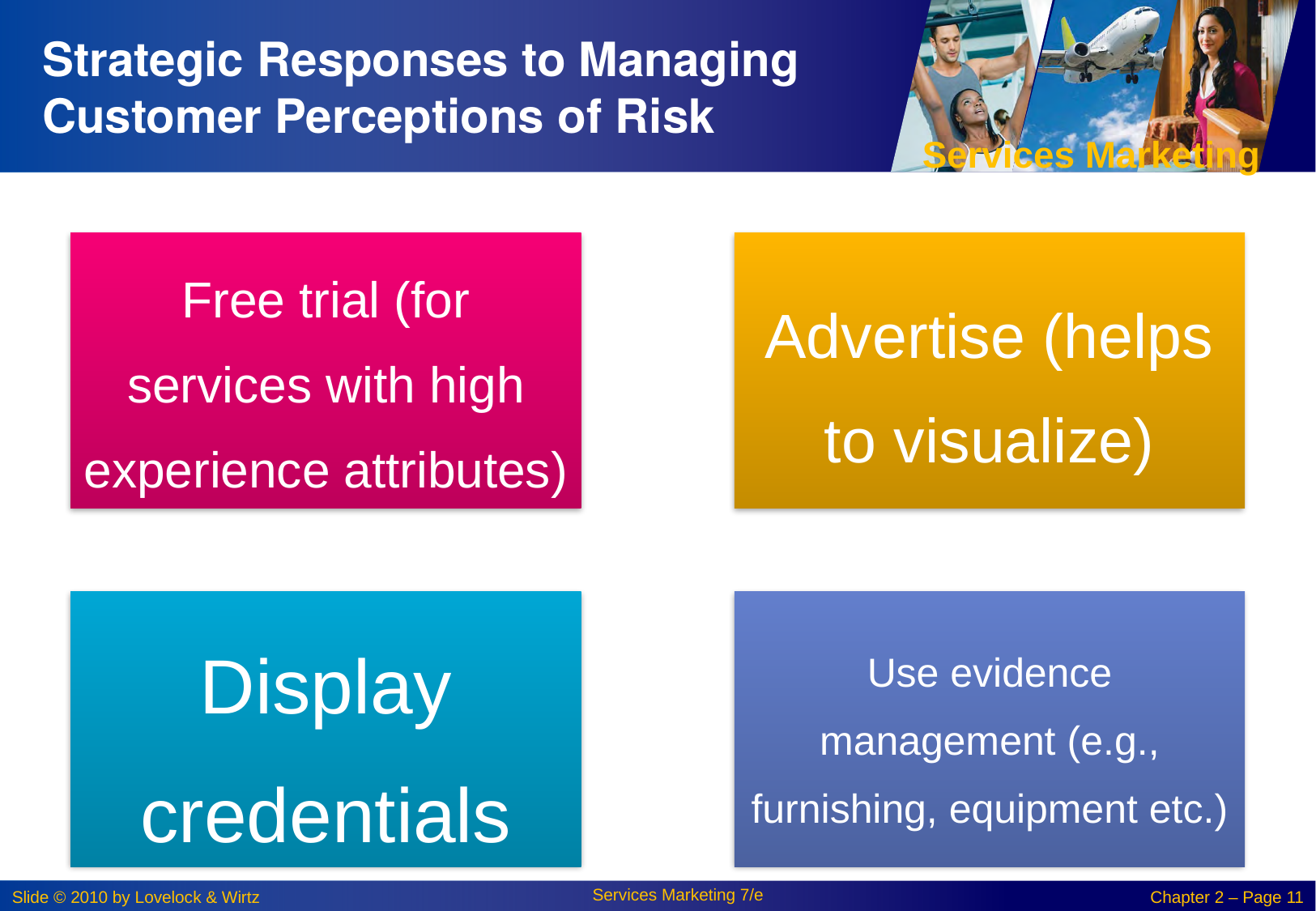

# Strategic Responses to Managing Customer Perceptions of Risk
Display credentials
Use evidence management (e.g., furnishing, equipment etc.)